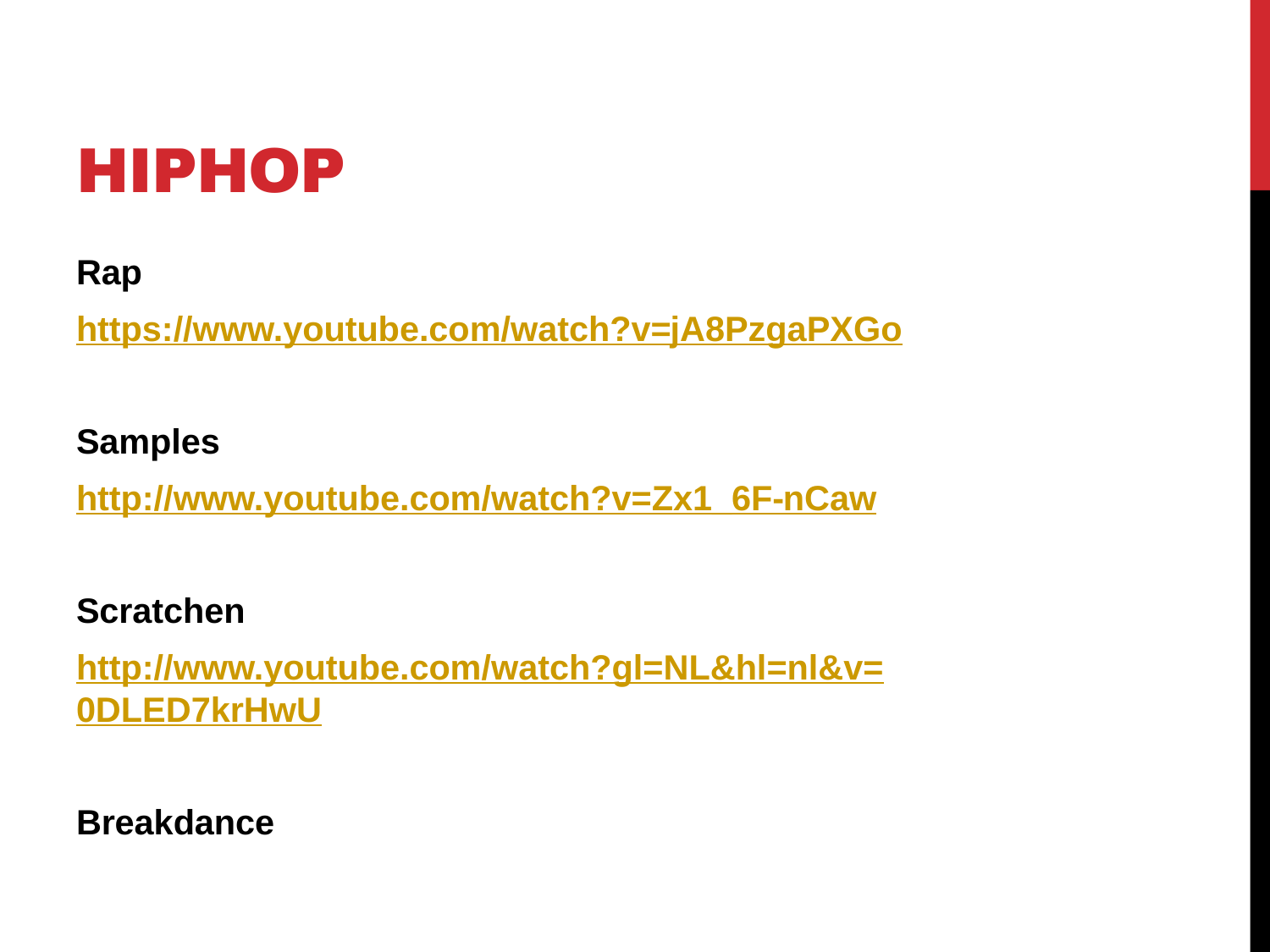

# Hiphop
Rap
https://www.youtube.com/watch?v=jA8PzgaPXGo

Samples
http://www.youtube.com/watch?v=Zx1_6F-nCaw

Scratchen
http://www.youtube.com/watch?gl=NL&hl=nl&v=0DLED7krHwU

Breakdance